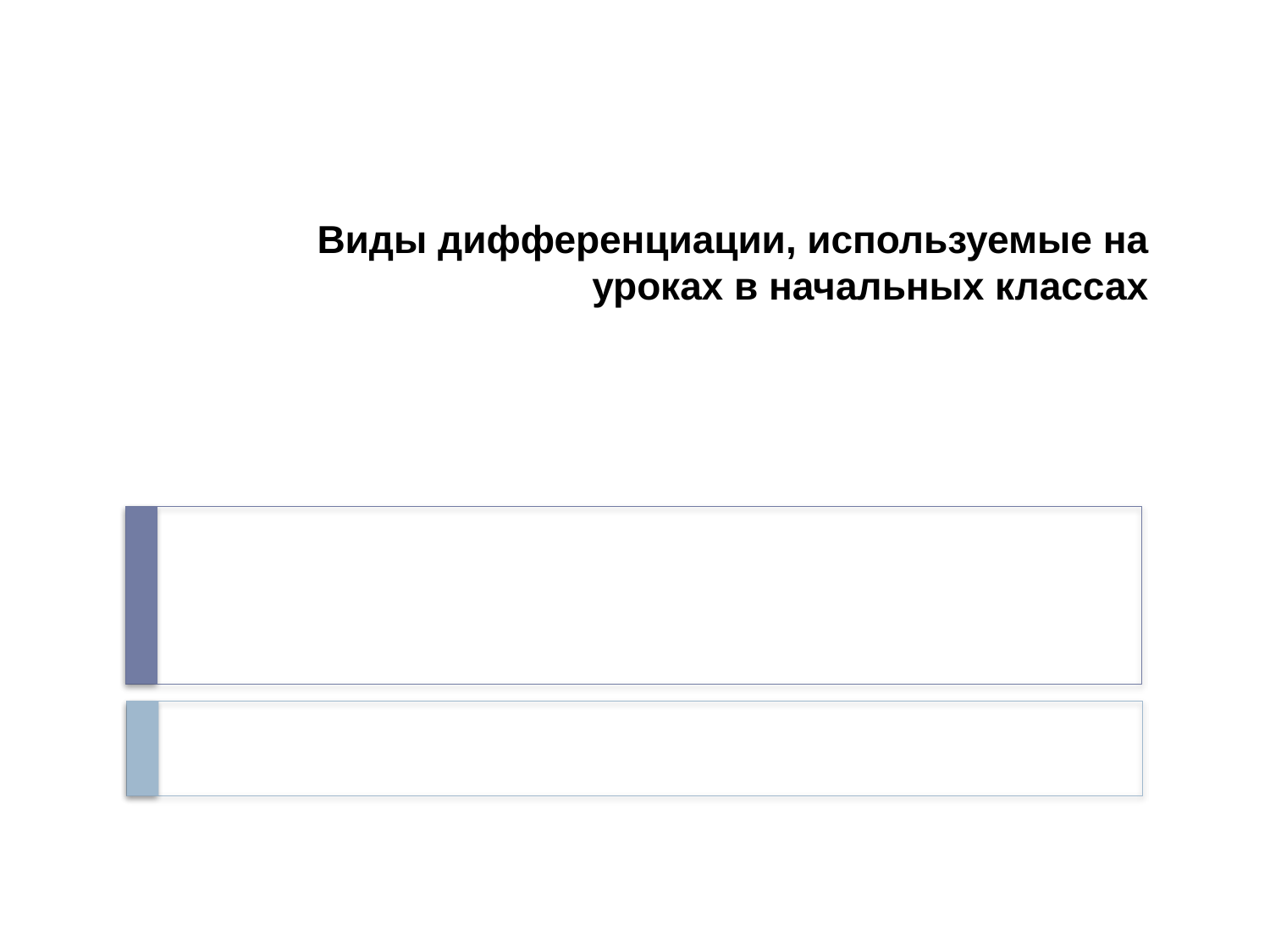

# Виды дифференциации, используемые на уроках в начальных классах